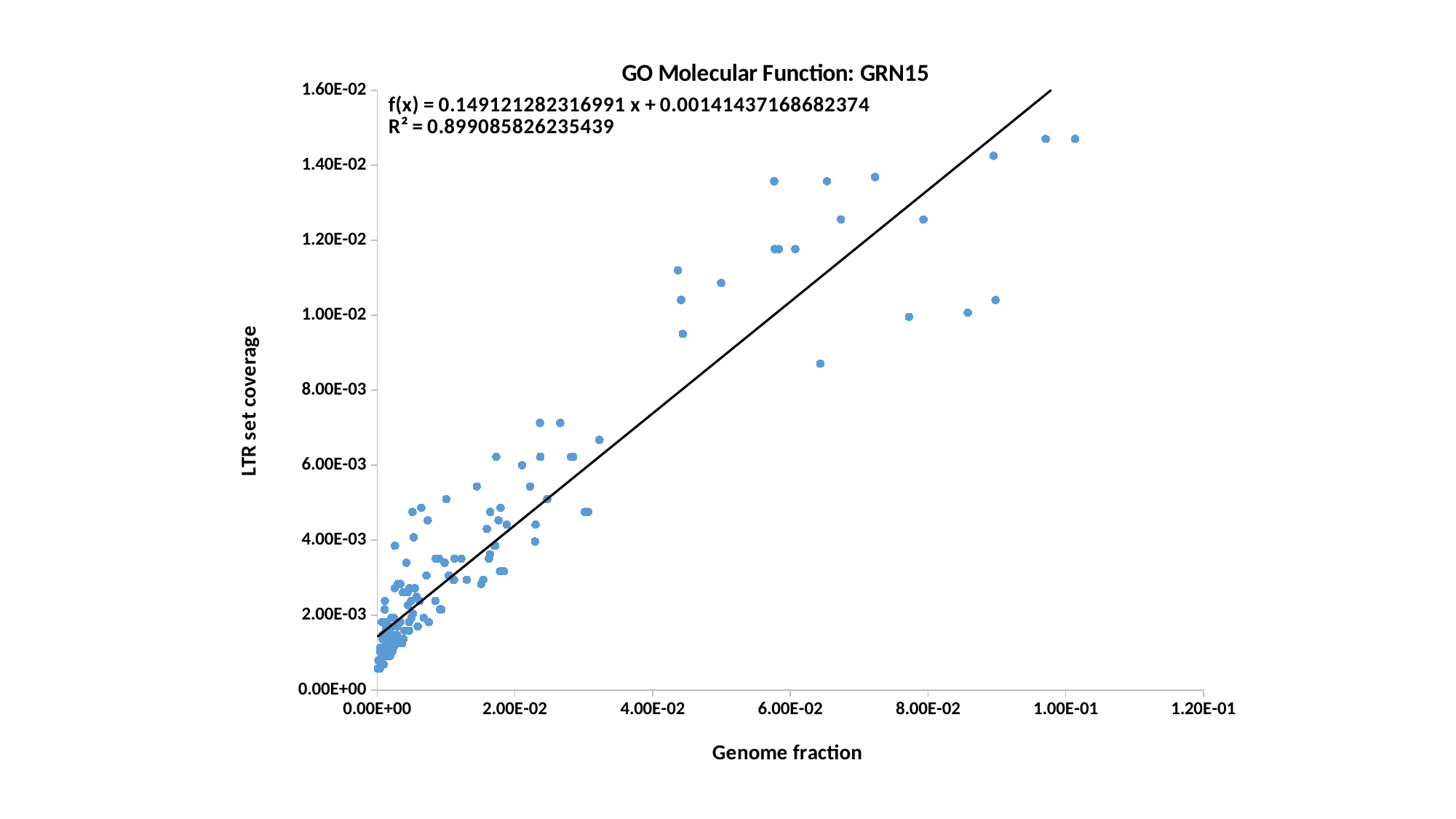

### Chart: GO Molecular Function: GRN15

| Category | LTR fraction |
|---|---|